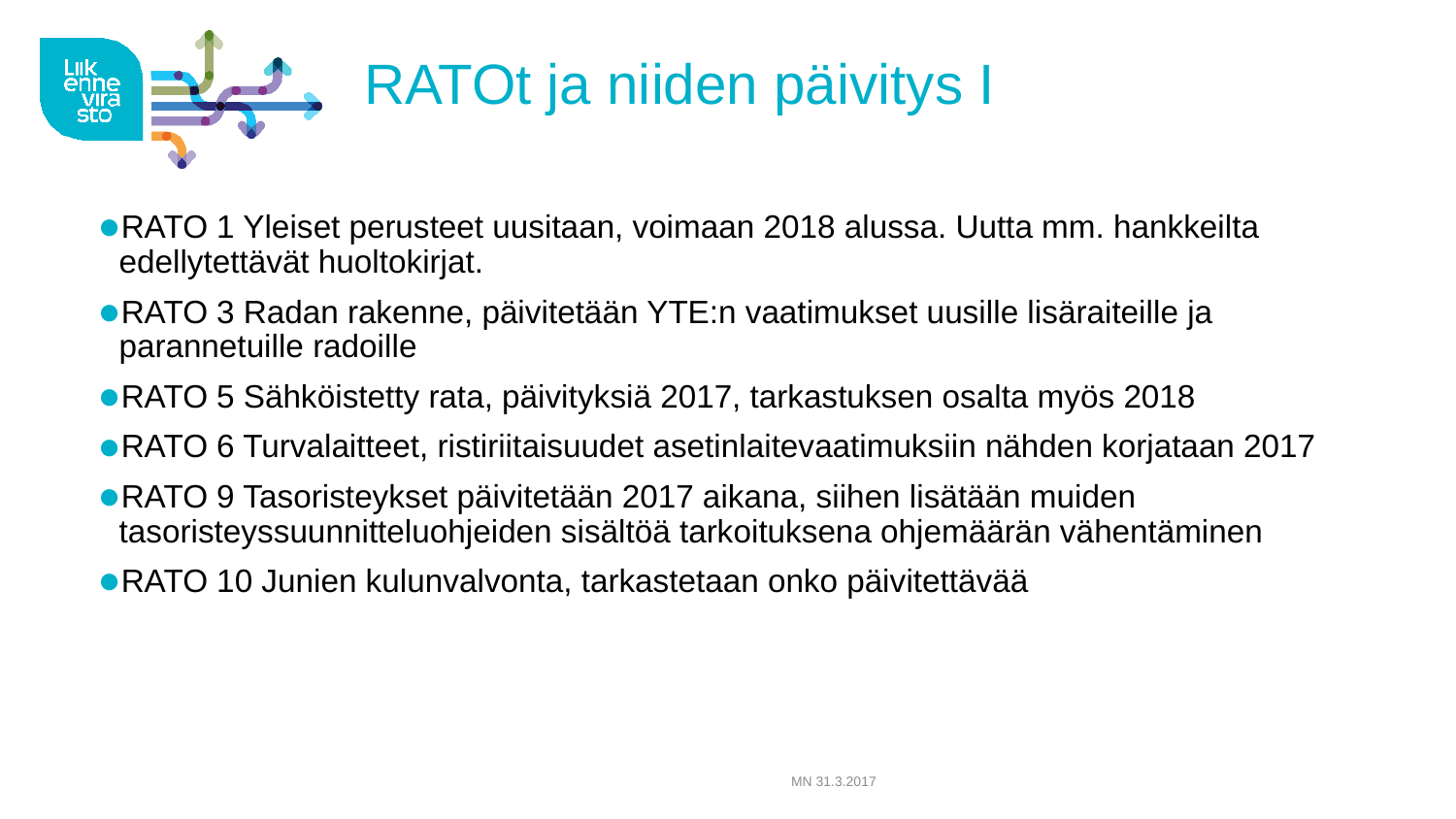

# RATOt ja niiden päivitys I
RATO 1 Yleiset perusteet uusitaan, voimaan 2018 alussa. Uutta mm. hankkeilta edellytettävät huoltokirjat.
RATO 3 Radan rakenne, päivitetään YTE:n vaatimukset uusille lisäraiteille ja parannetuille radoille
RATO 5 Sähköistetty rata, päivityksiä 2017, tarkastuksen osalta myös 2018
RATO 6 Turvalaitteet, ristiriitaisuudet asetinlaitevaatimuksiin nähden korjataan 2017
RATO 9 Tasoristeykset päivitetään 2017 aikana, siihen lisätään muiden tasoristeyssuunnitteluohjeiden sisältöä tarkoituksena ohjemäärän vähentäminen
RATO 10 Junien kulunvalvonta, tarkastetaan onko päivitettävää
MN 31.3.2017